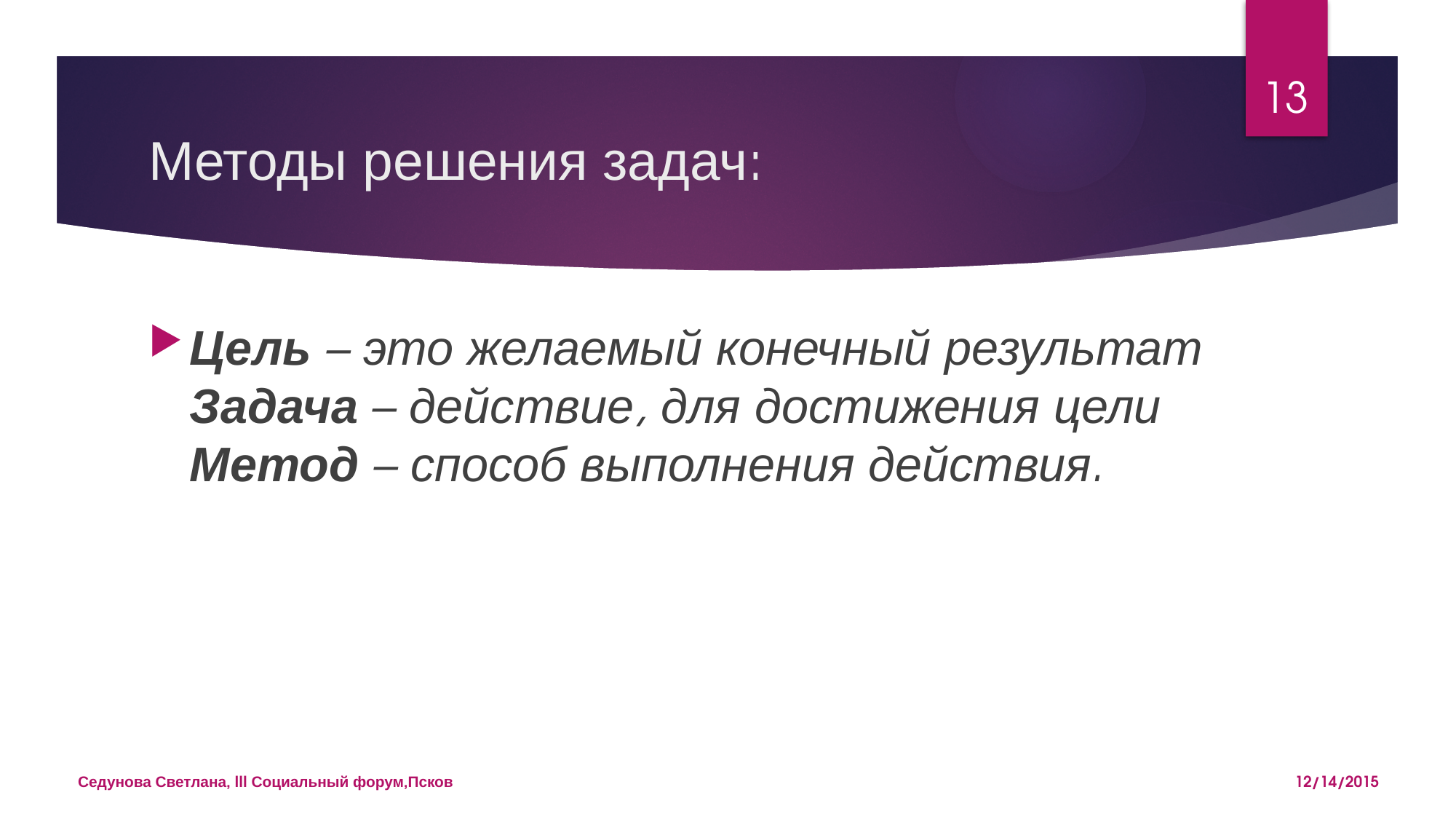

13
# Методы решения задач:
Цель – это желаемый конечный результат
Задача – действие, для достижения цели
Метод – способ выполнения действия.
Седунова Светлана, III Социальный форум,Псков
12/14/2015